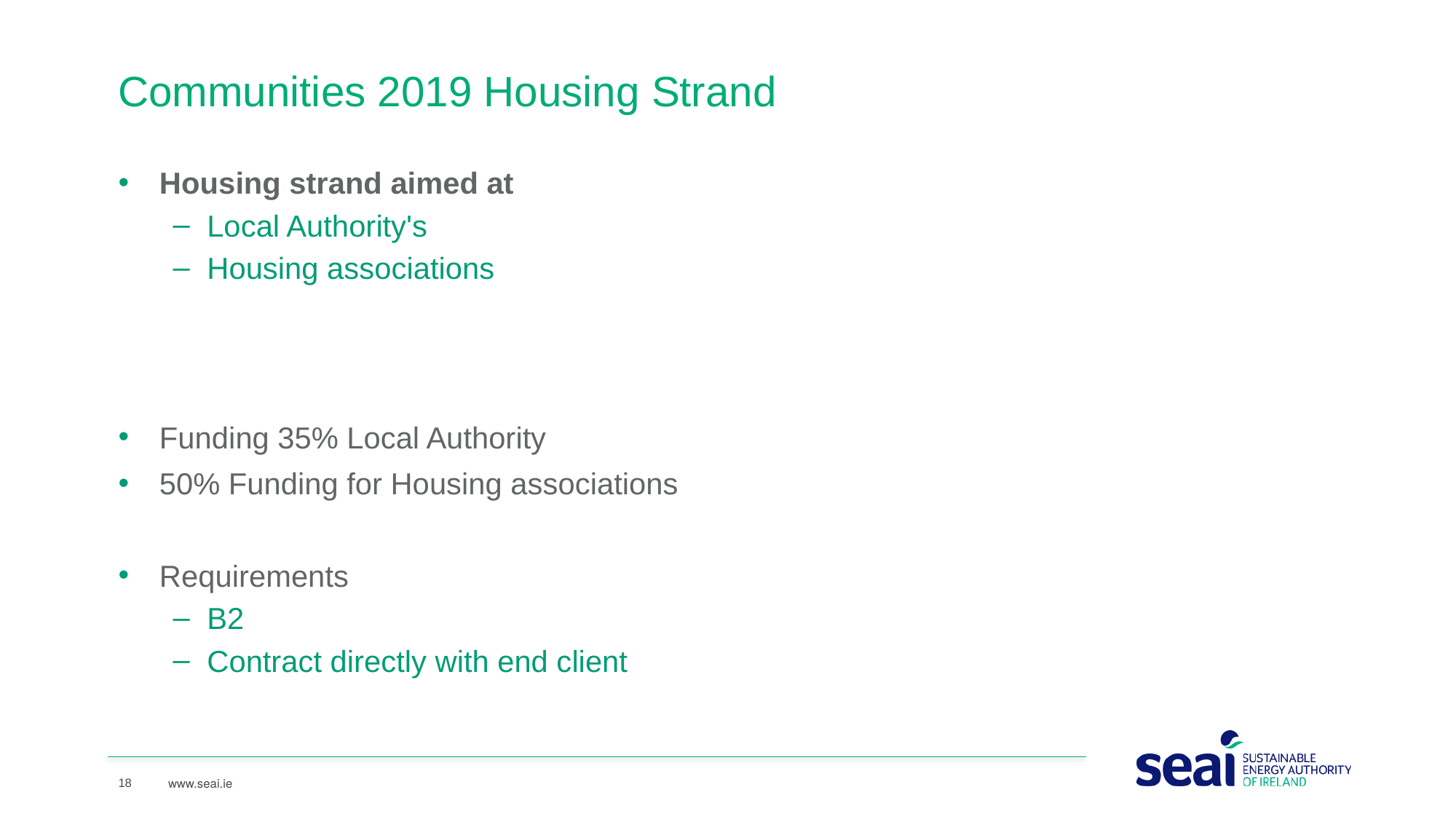

# Communities 2019 Housing Strand
Housing strand aimed at
Local Authority's
Housing associations

Funding 35% Local Authority
50% Funding for Housing associations

Requirements
B2
Contract directly with end client
18
www.seai.ie